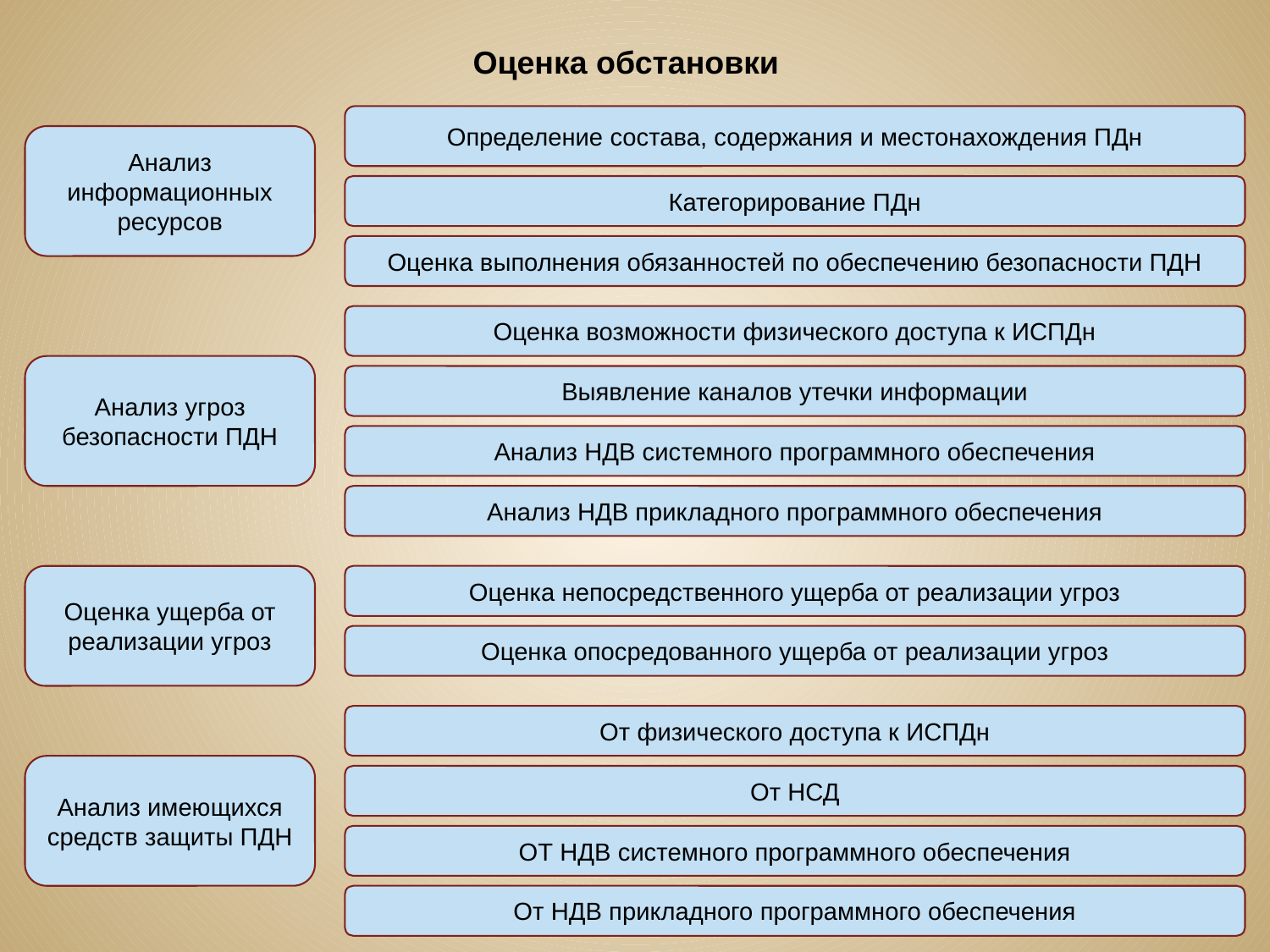

Оценка обстановки
Определение состава, содержания и местонахождения ПДн
Анализ информационных ресурсов
Категорирование ПДн
Оценка выполнения обязанностей по обеспечению безопасности ПДН
Оценка возможности физического доступа к ИСПДн
Анализ угроз безопасности ПДН
Выявление каналов утечки информации
Анализ НДВ системного программного обеспечения
Анализ НДВ прикладного программного обеспечения
Оценка ущерба от реализации угроз
Оценка непосредственного ущерба от реализации угроз
Оценка опосредованного ущерба от реализации угроз
От физического доступа к ИСПДн
Анализ имеющихся средств защиты ПДН
От НСД
ОТ НДВ системного программного обеспечения
От НДВ прикладного программного обеспечения